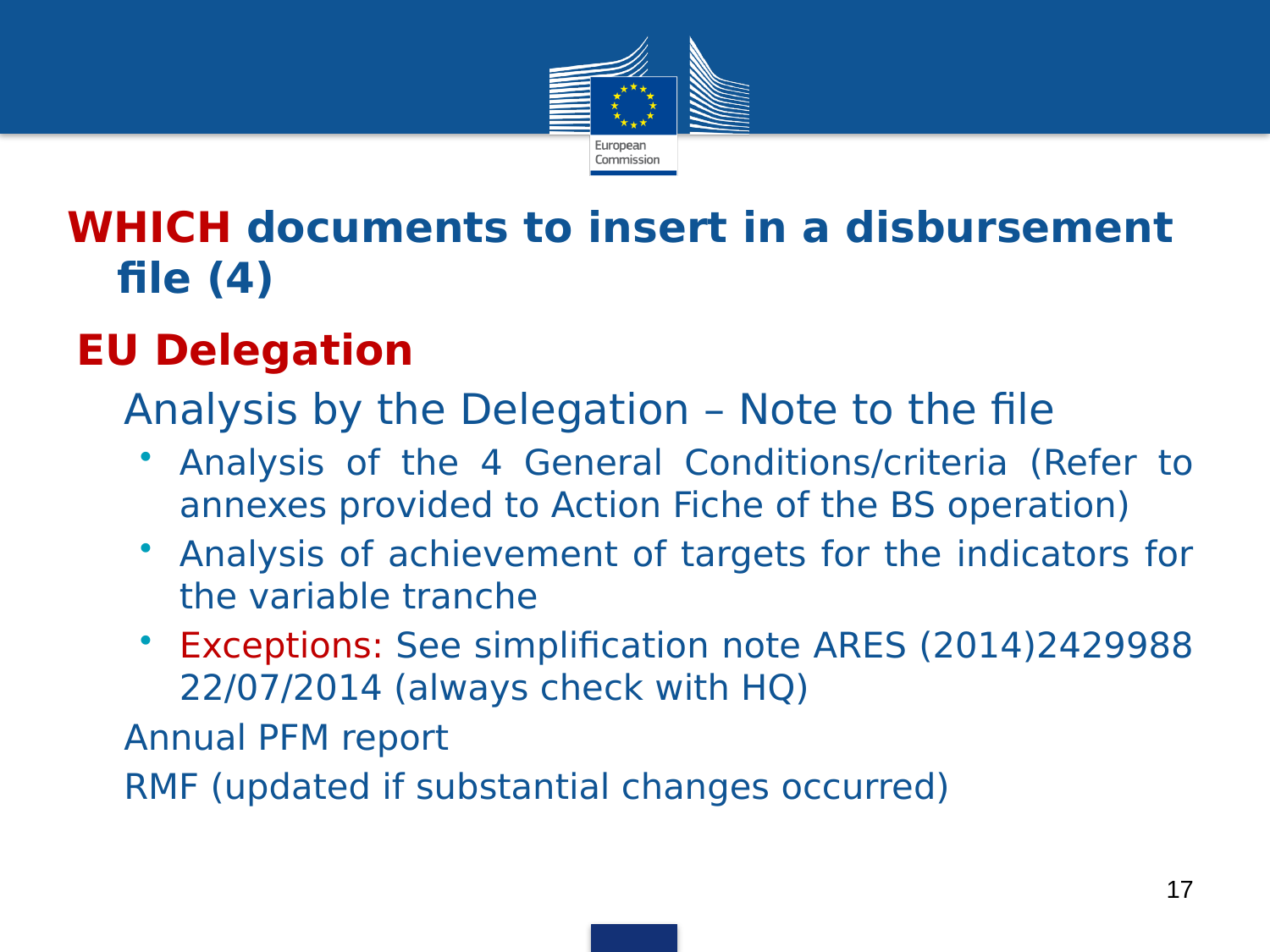

# WHICH documents to insert in a disbursement file (4)
EU Delegation
Analysis by the Delegation – Note to the file
Analysis of the 4 General Conditions/criteria (Refer to annexes provided to Action Fiche of the BS operation)
Analysis of achievement of targets for the indicators for the variable tranche
Exceptions: See simplification note ARES (2014)2429988 22/07/2014 (always check with HQ)
Annual PFM report
RMF (updated if substantial changes occurred)
17